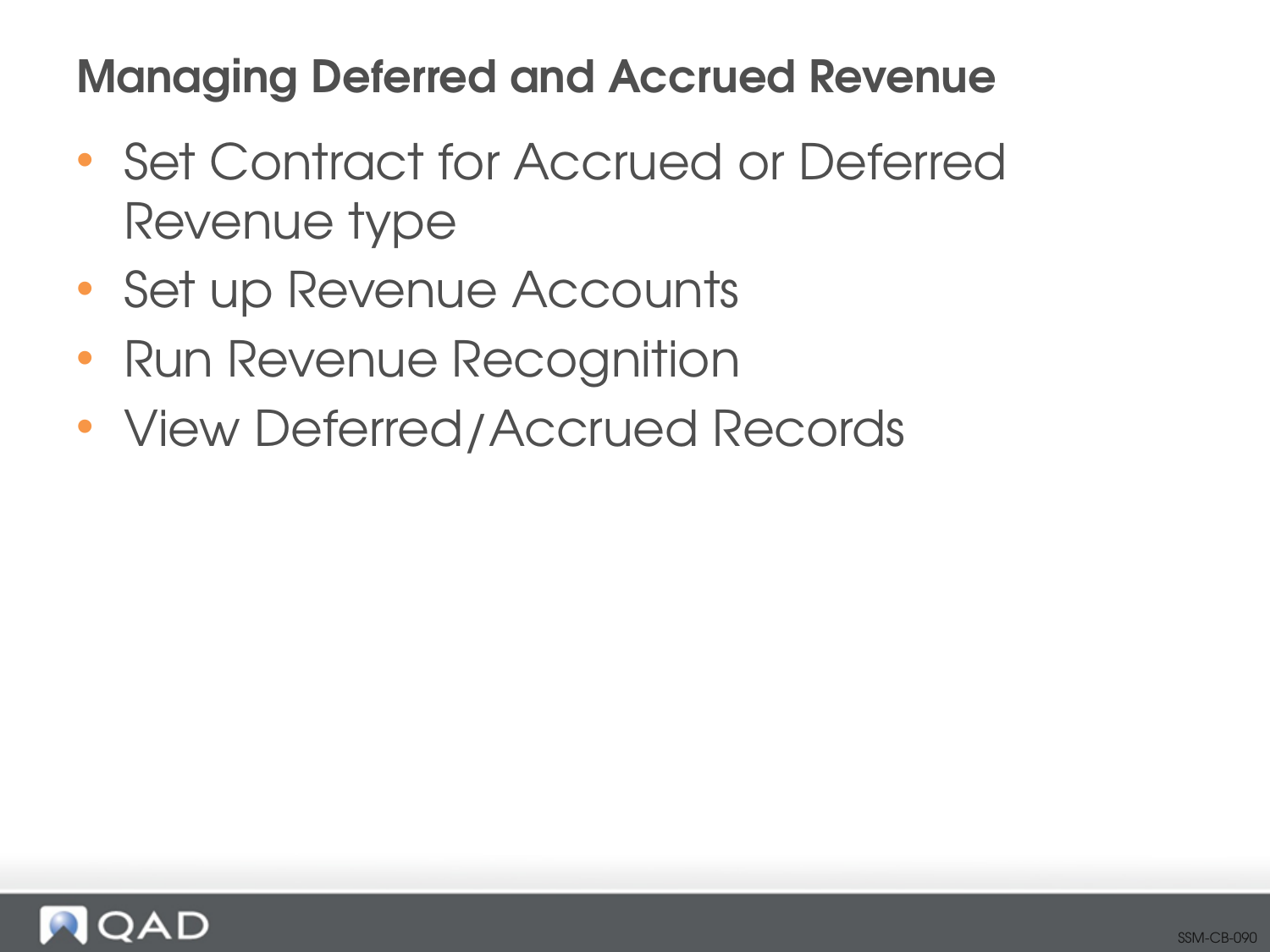

# Managing Deferred and Accrued Revenue
Set Contract for Accrued or Deferred Revenue type
Set up Revenue Accounts
Run Revenue Recognition
View Deferred/Accrued Records

SSM-CB-090